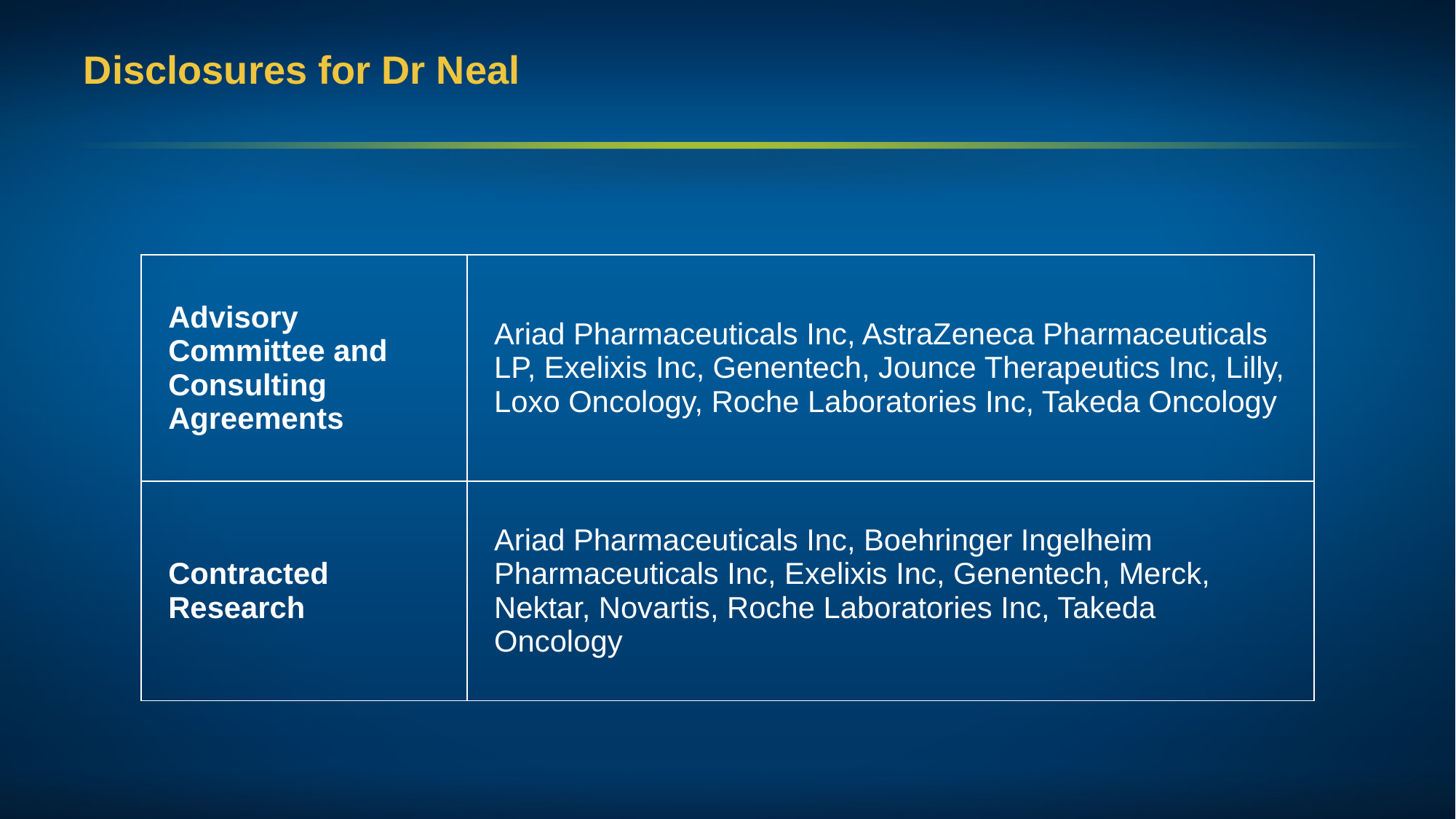

# Disclosures for Dr Neal
| Advisory Committee and Consulting Agreements | Ariad Pharmaceuticals Inc, AstraZeneca Pharmaceuticals LP, Exelixis Inc, Genentech, Jounce Therapeutics Inc, Lilly, Loxo Oncology, Roche Laboratories Inc, Takeda Oncology |
| --- | --- |
| Contracted Research | Ariad Pharmaceuticals Inc, Boehringer Ingelheim Pharmaceuticals Inc, Exelixis Inc, Genentech, Merck, Nektar, Novartis, Roche Laboratories Inc, Takeda Oncology |